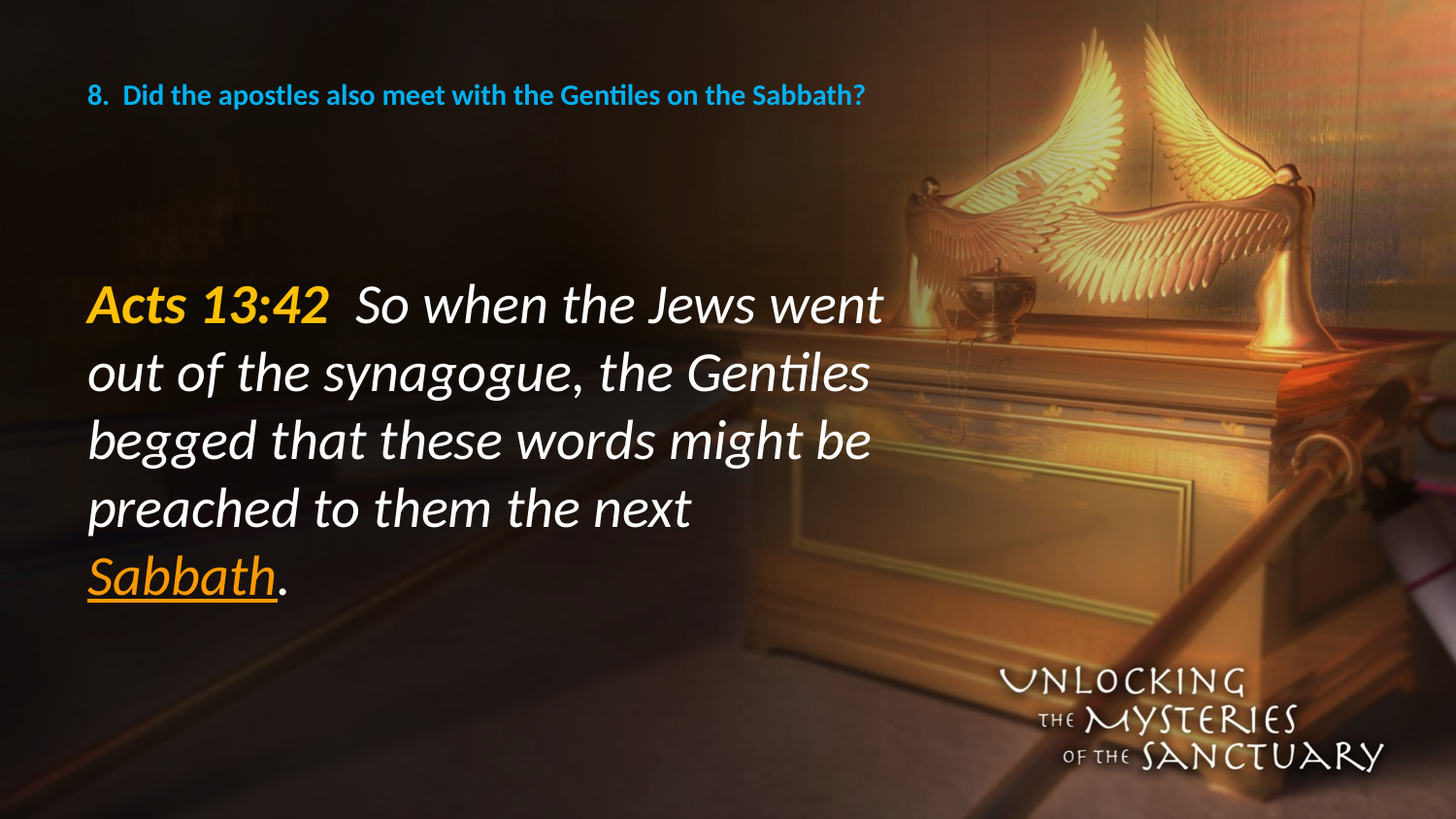

# 8.  Did the apostles also meet with the Gentiles on the Sabbath?

Acts 13:42  So when the Jews went out of the synagogue, the Gentiles begged that these words might be preached to them the next Sabbath.